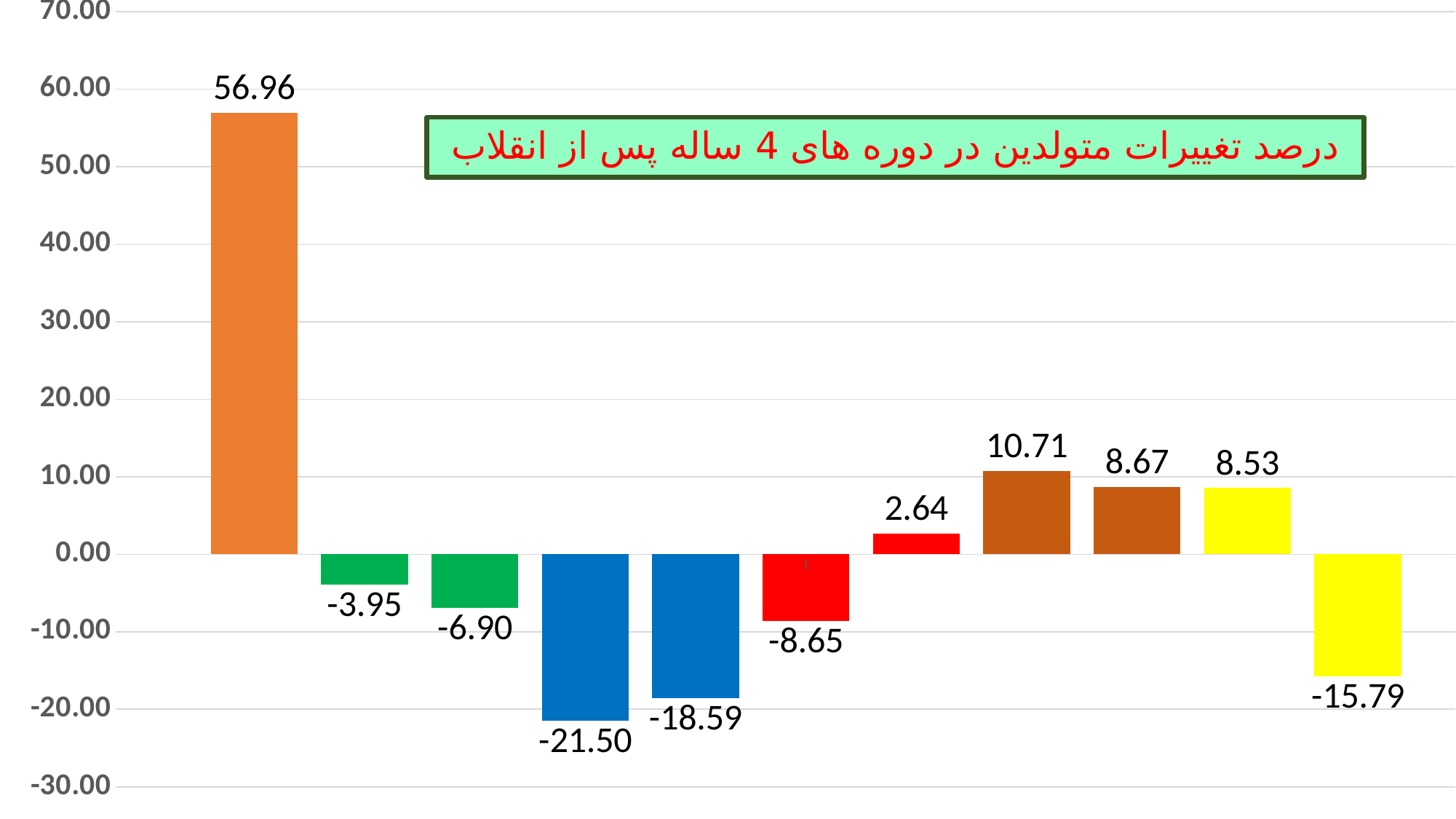

### Chart

| Category |  |  |  |  |  |  |  |  |  |  |  |
|---|---|---|---|---|---|---|---|---|---|---|---|
# درصد تغییرات متولدین در دوره های 4 ساله پس از انقلاب